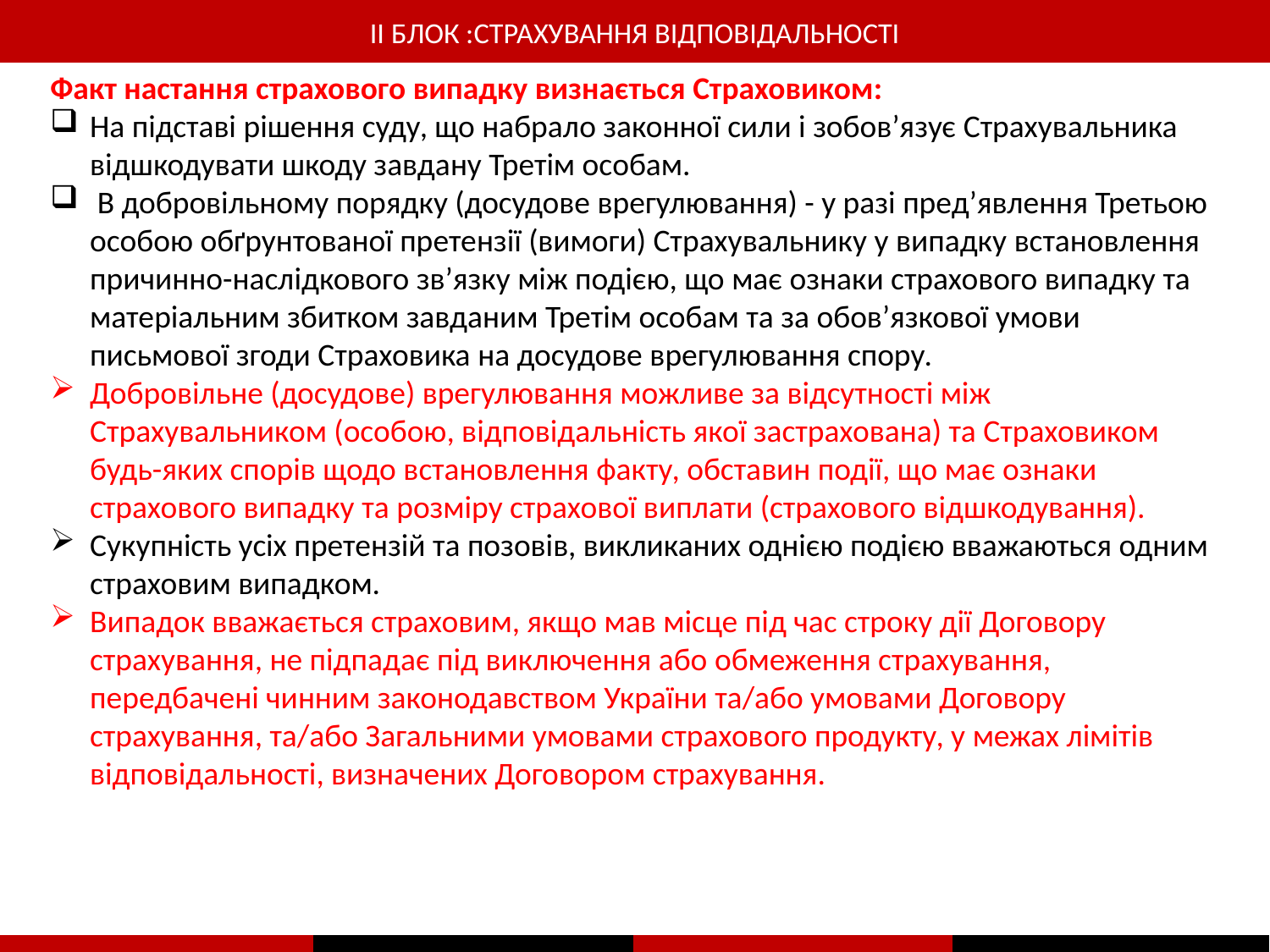

# ІІ БЛОК :СТРАХУВАННЯ ВІДПОВІДАЛЬНОСТІ
Факт настання страхового випадку визнається Страховиком:
На підставі рішення суду, що набрало законної сили і зобов’язує Страхувальника відшкодувати шкоду завдану Третім особам.
 В добровільному порядку (досудове врегулювання) - у разі пред’явлення Третьою особою обґрунтованої претензії (вимоги) Страхувальнику у випадку встановлення причинно-наслідкового зв’язку між подією, що має ознаки страхового випадку та матеріальним збитком завданим Третім особам та за обов’язкової умови письмової згоди Страховика на досудове врегулювання спору.
Добровільне (досудове) врегулювання можливе за відсутності між Страхувальником (особою, відповідальність якої застрахована) та Страховиком будь-яких спорів щодо встановлення факту, обставин події, що має ознаки страхового випадку та розміру страхової виплати (страхового відшкодування).
Сукупність усіх претензій та позовів, викликаних однією подією вважаються одним страховим випадком.
Випадок вважається страховим, якщо мав місце під час строку дії Договору страхування, не підпадає під виключення або обмеження страхування, передбачені чинним законодавством України та/або умовами Договору страхування, та/або Загальними умовами страхового продукту, у межах лімітів відповідальності, визначених Договором страхування.